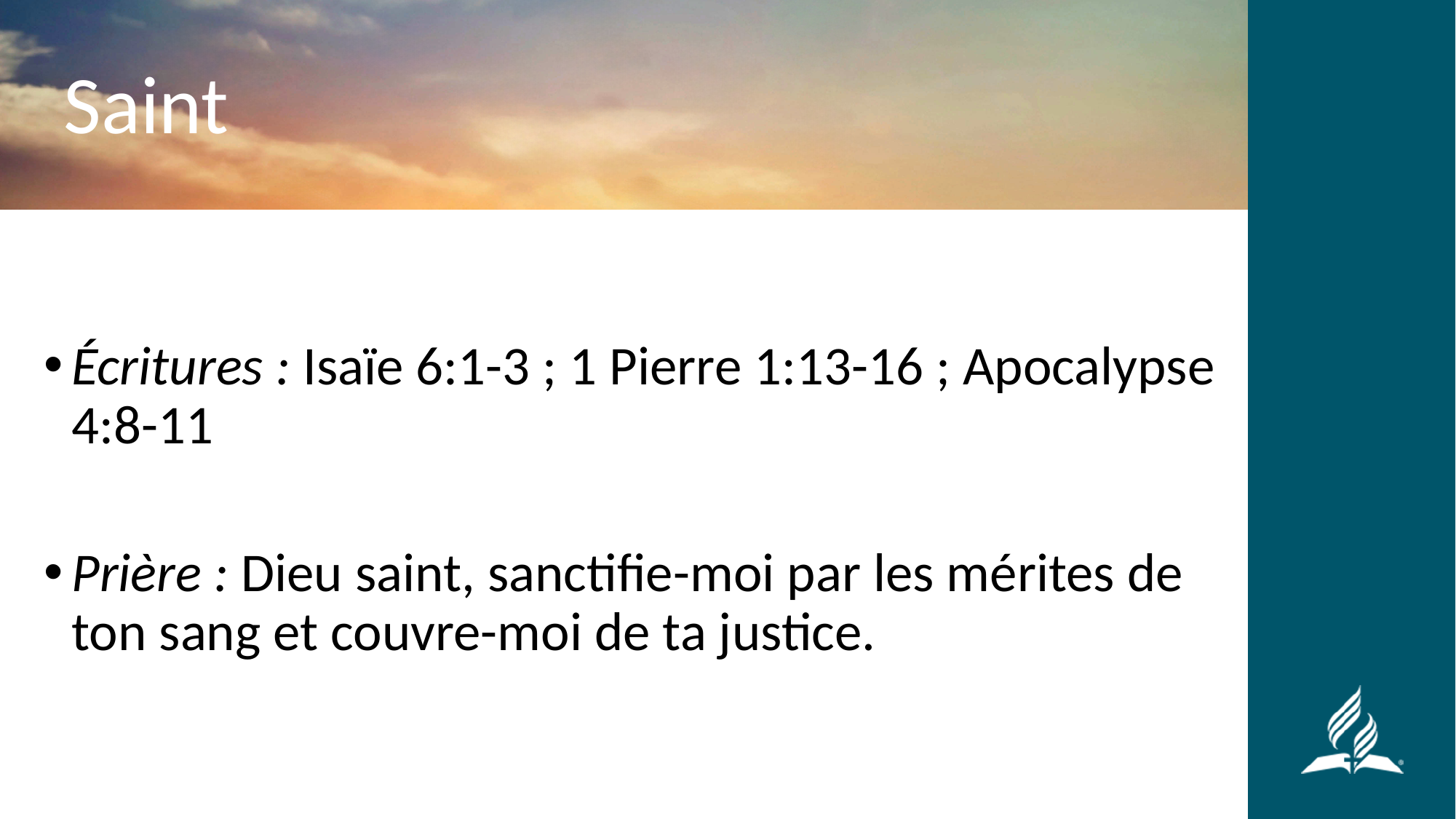

Saint

Écritures : Isaïe 6:1-3 ; 1 Pierre 1:13-16 ; Apocalypse 4:8-11

Prière : Dieu saint, sanctifie-moi par les mérites de ton sang et couvre-moi de ta justice.